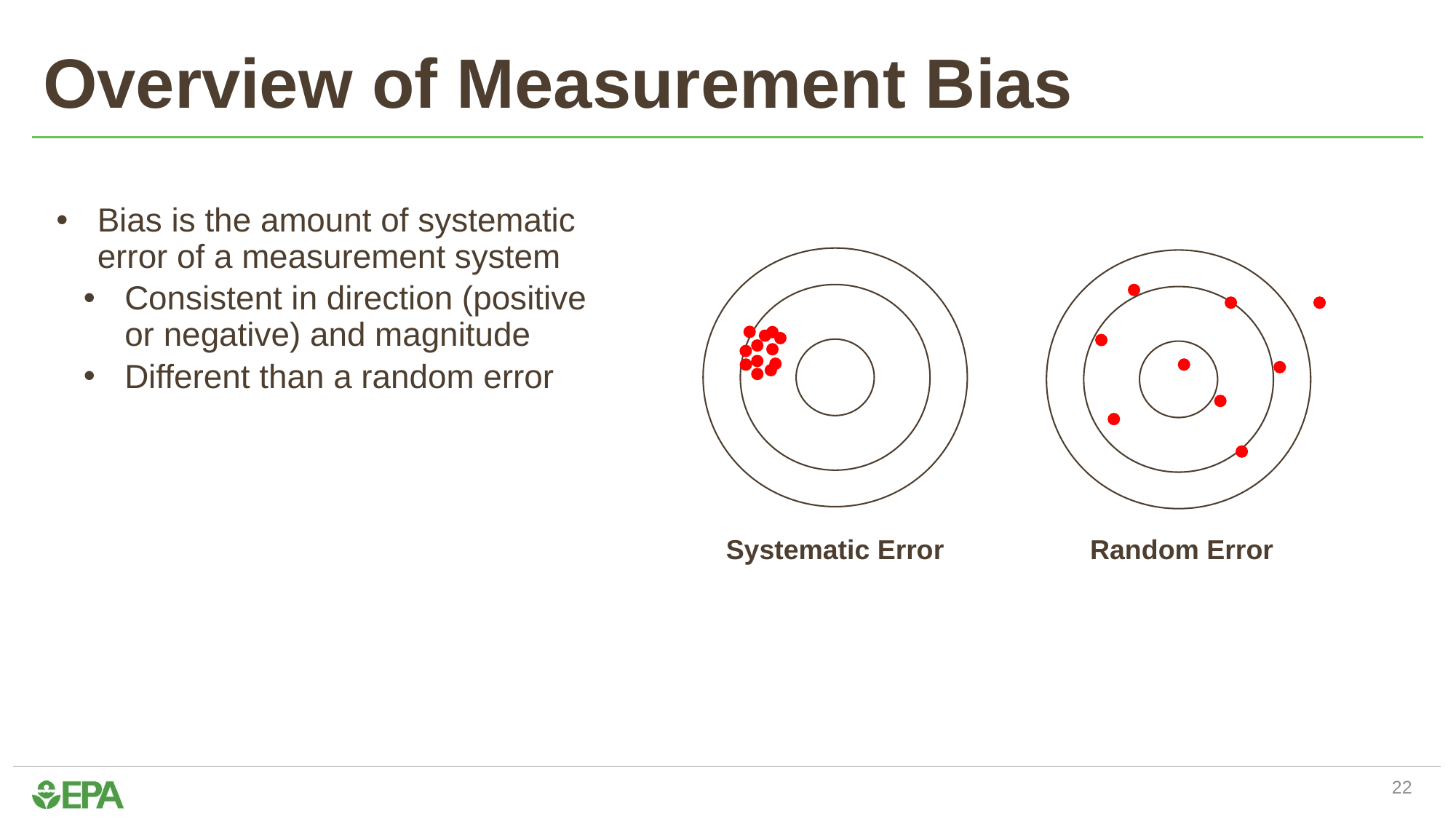

# Overview of Measurement Bias
Bias is the amount of systematic error of a measurement system
Consistent in direction (positive or negative) and magnitude
Different than a random error

Random Error
Systematic Error
22